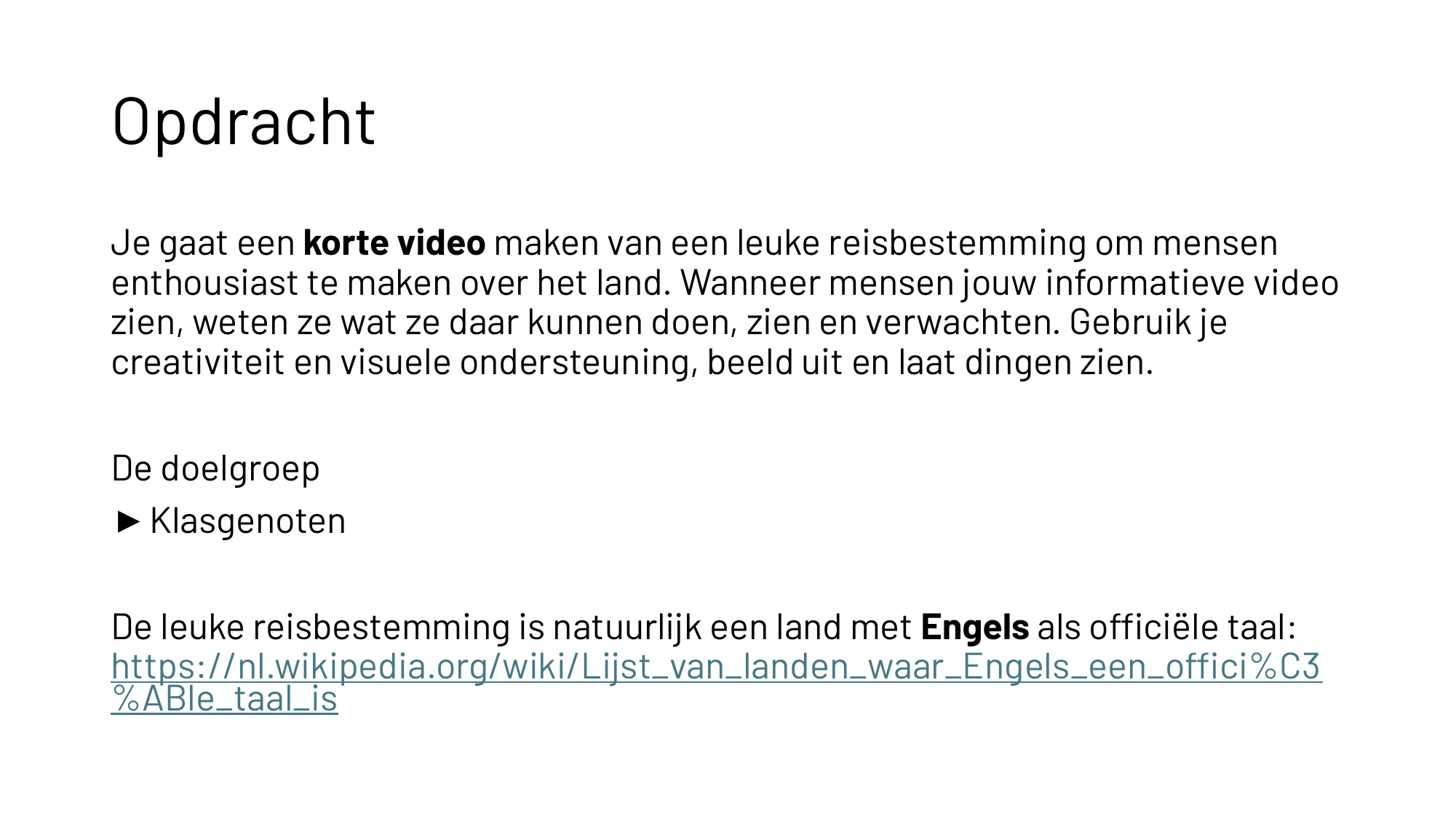

# Opdracht
Je gaat een korte video maken van een leuke reisbestemming om mensen enthousiast te maken over het land. Wanneer mensen jouw informatieve video zien, weten ze wat ze daar kunnen doen, zien en verwachten. Gebruik je creativiteit en visuele ondersteuning, beeld uit en laat dingen zien.

De doelgroep
Klasgenoten

De leuke reisbestemming is natuurlijk een land met Engels als officiële taal: https://nl.wikipedia.org/wiki/Lijst_van_landen_waar_Engels_een_offici%C3%ABle_taal_is